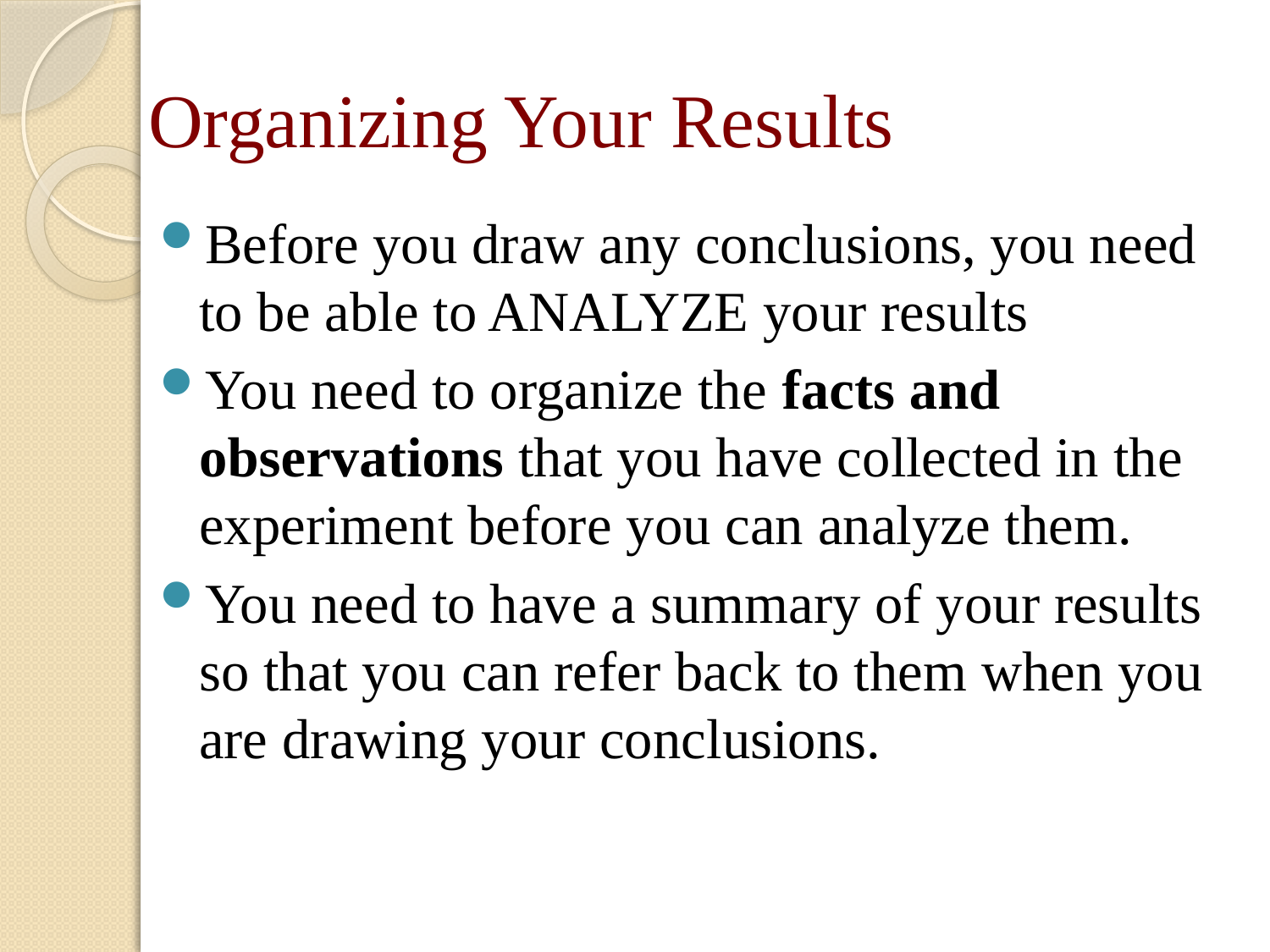

# Organizing Your Results
Before you draw any conclusions, you need to be able to ANALYZE your results
You need to organize the facts and observations that you have collected in the experiment before you can analyze them.
You need to have a summary of your results so that you can refer back to them when you are drawing your conclusions.